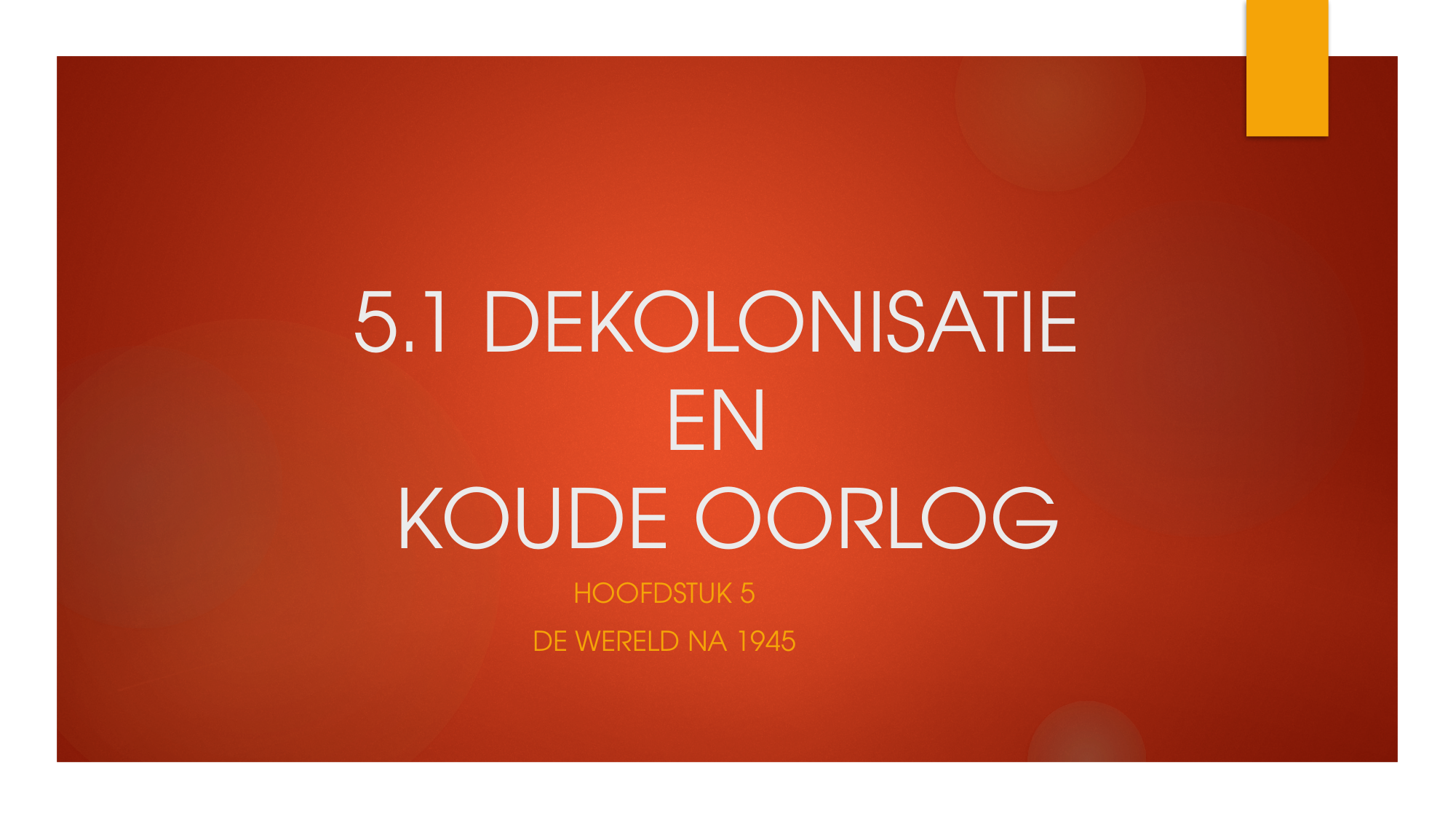

# 5.1 DEKOLONISATIE EN KOUDE OORLOG
HOOFDSTUK 5
DE WERELD NA 1945